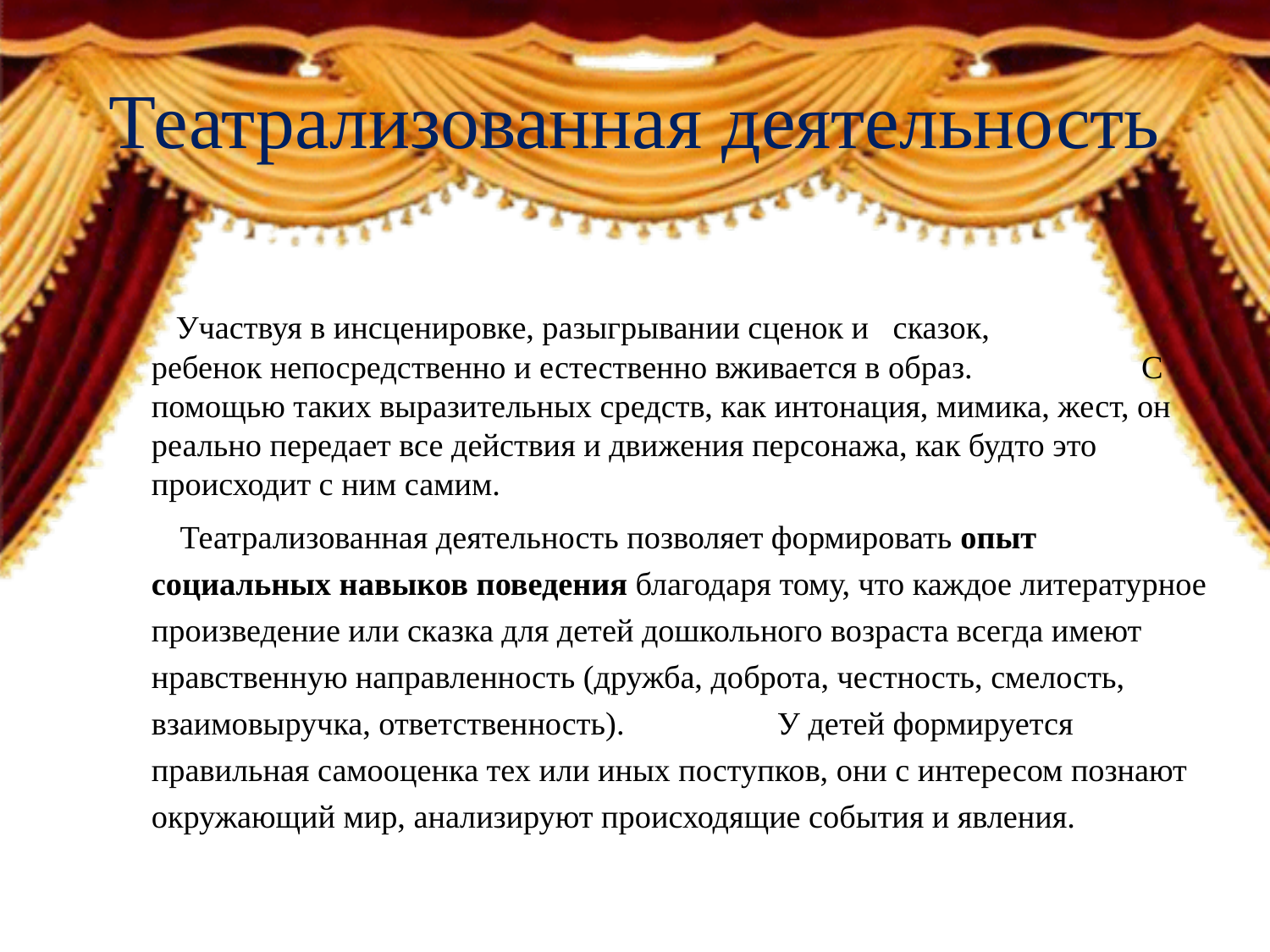

# Театрализованная деятельность

       Участвуя в инсценировке, разыгрывании сценок и   сказок,               ребенок непосредственно и естественно вживается в образ.                     С помощью таких выразительных средств, как интонация, мимика, жест, он реально передает все действия и движения персонажа, как будто это происходит с ним самим.
         Театрализованная деятельность позволяет формировать опыт социальных навыков поведения благодаря тому, что каждое литературное произведение или сказка для детей дошкольного возраста всегда имеют нравственную направленность (дружба, доброта, честность, смелость, взаимовыручка, ответственность).                   У детей формируется правильная самооценка тех или иных поступков, они с интересом познают окружающий мир, анализируют происходящие события и явления.